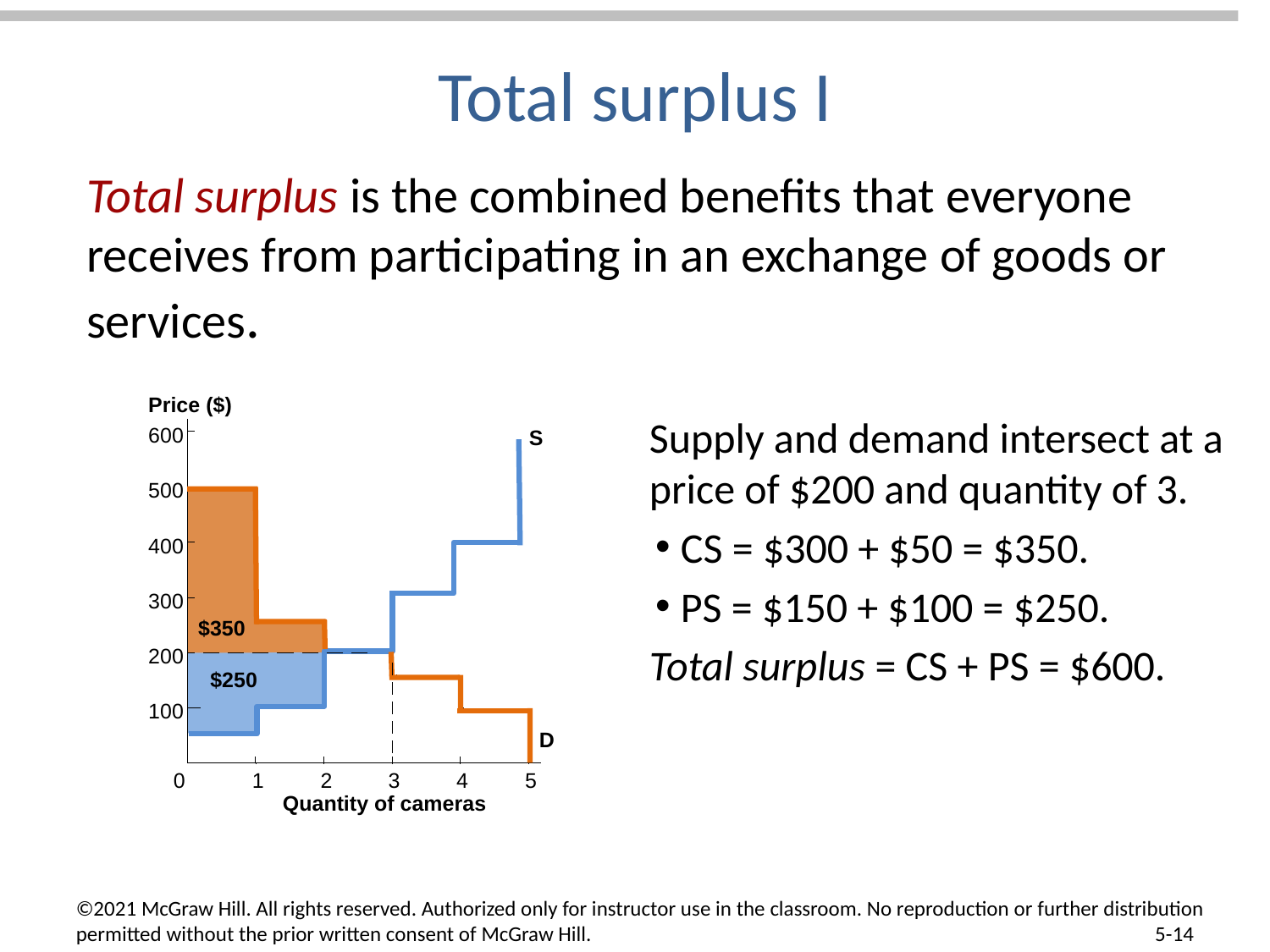

# Total surplus I
Total surplus is the combined benefits that everyone receives from participating in an exchange of goods or services.
Price ($)

600

500

400

300

200

100

0
1
2
3
4
5
Quantity of cameras
Supply and demand intersect at a price of $200 and quantity of 3.
CS = $300 + $50 = $350.
PS = $150 + $100 = $250.
Total surplus = CS + PS = $600.
S

$350

$250

D